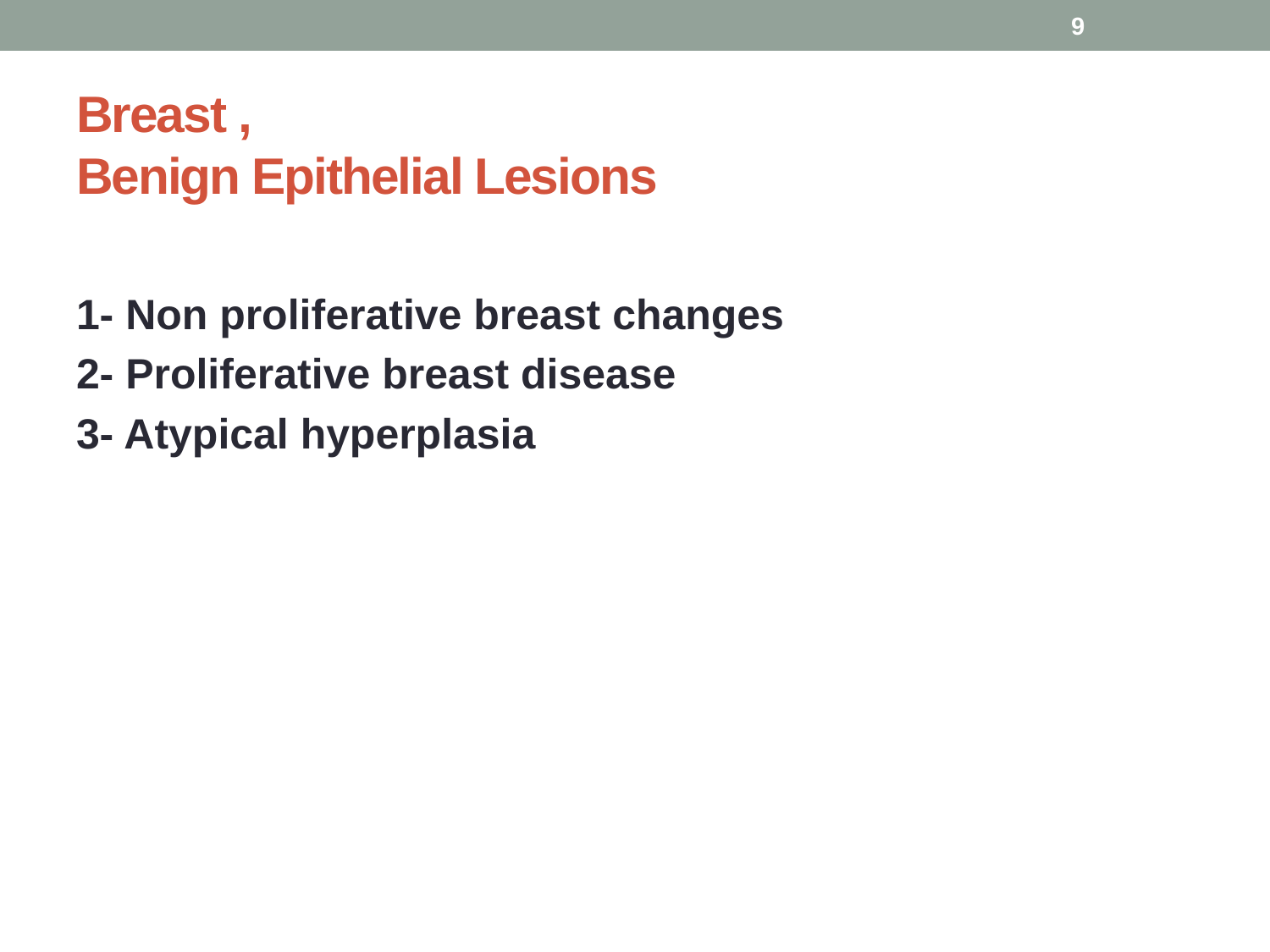

9
# Breast , Benign Epithelial Lesions

1- Non proliferative breast changes
2- Proliferative breast disease
3- Atypical hyperplasia